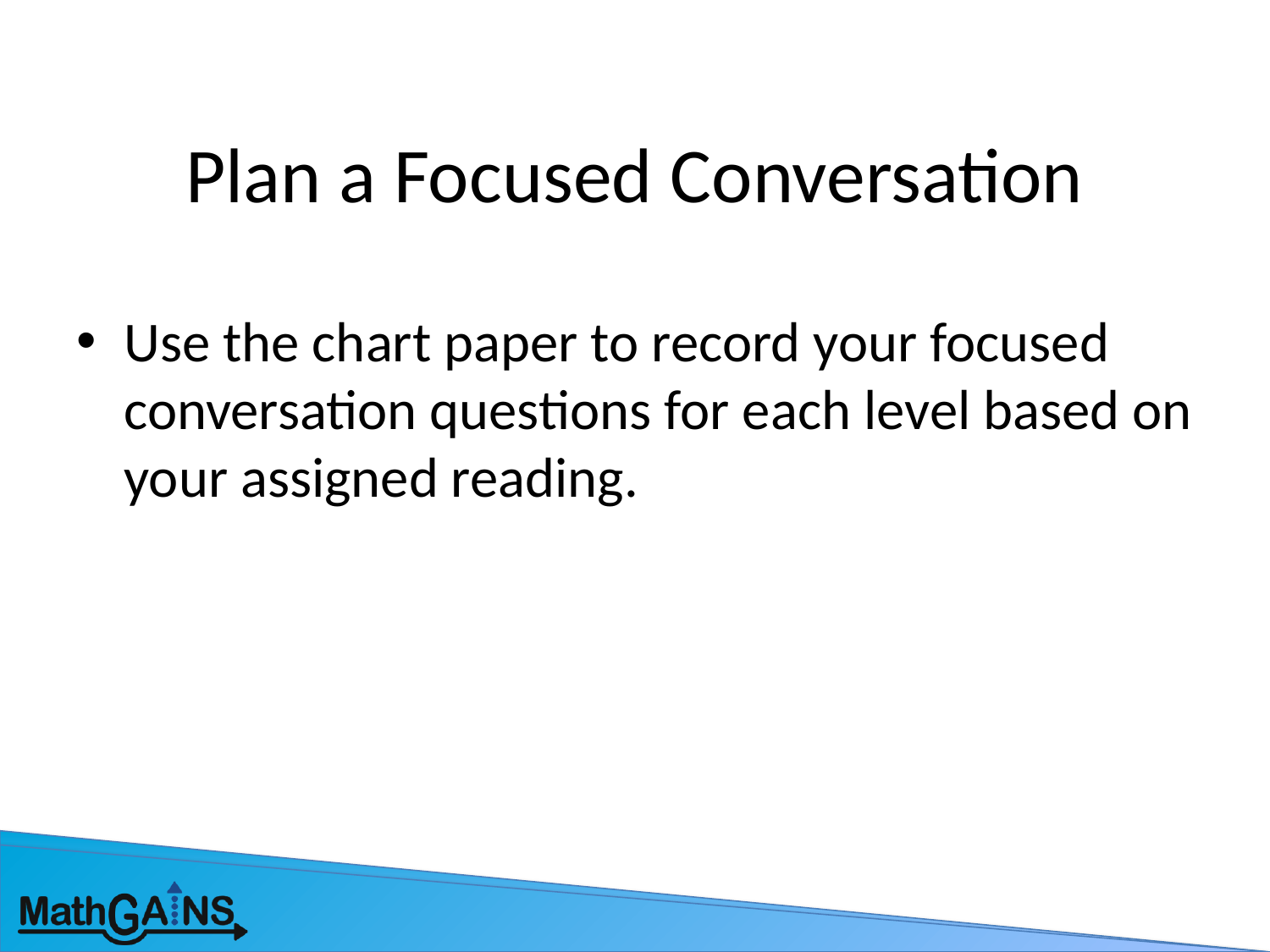

# Plan a Focused Conversation
Use the chart paper to record your focused conversation questions for each level based on your assigned reading.